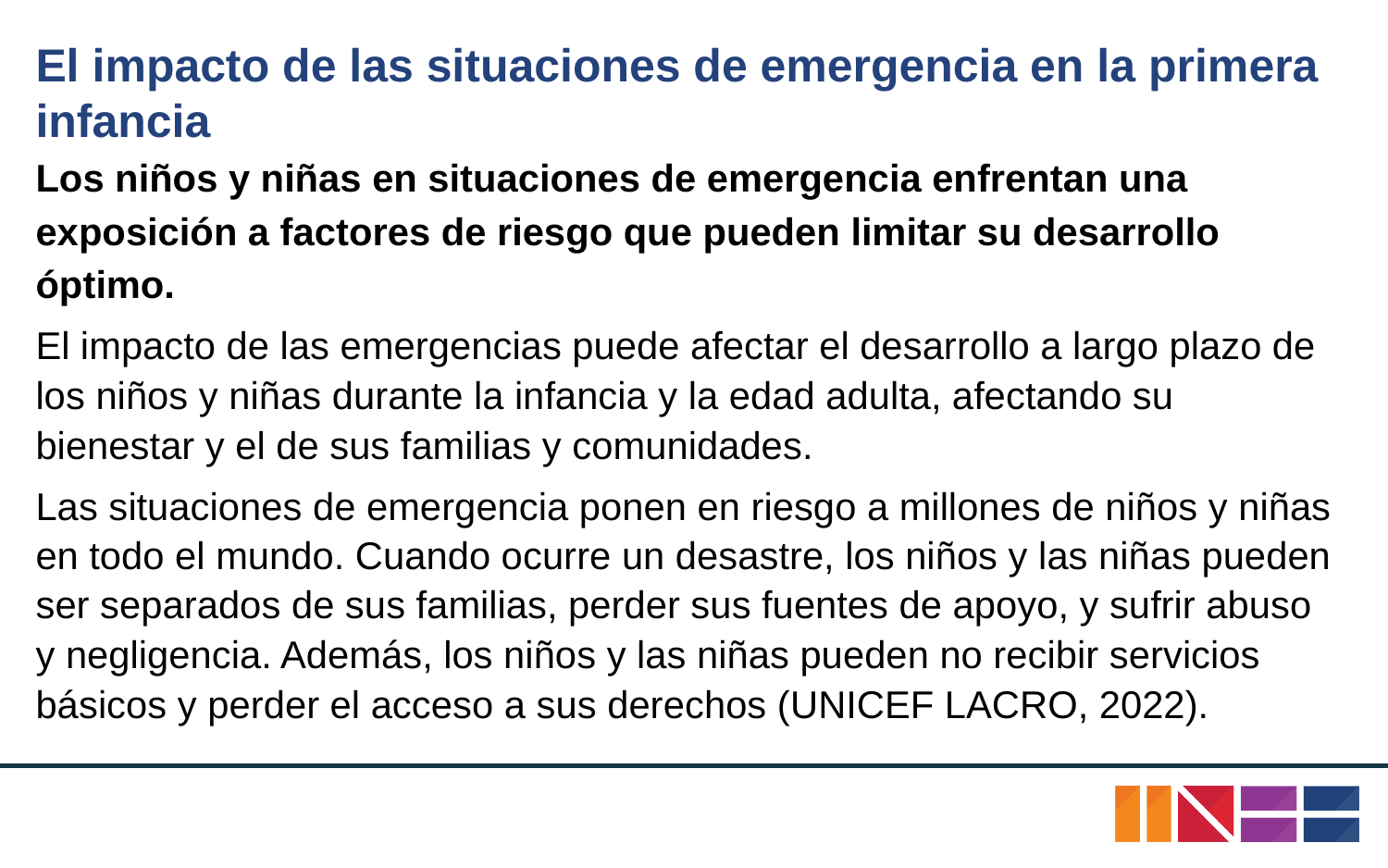

# El impacto de las situaciones de emergencia en la primera infancia

Los niños y niñas en situaciones de emergencia enfrentan una exposición a factores de riesgo que pueden limitar su desarrollo óptimo.
El impacto de las emergencias puede afectar el desarrollo a largo plazo de los niños y niñas durante la infancia y la edad adulta, afectando su bienestar y el de sus familias y comunidades.
Las situaciones de emergencia ponen en riesgo a millones de niños y niñas en todo el mundo. Cuando ocurre un desastre, los niños y las niñas pueden ser separados de sus familias, perder sus fuentes de apoyo, y sufrir abuso y negligencia. Además, los niños y las niñas pueden no recibir servicios básicos y perder el acceso a sus derechos (UNICEF LACRO, 2022).